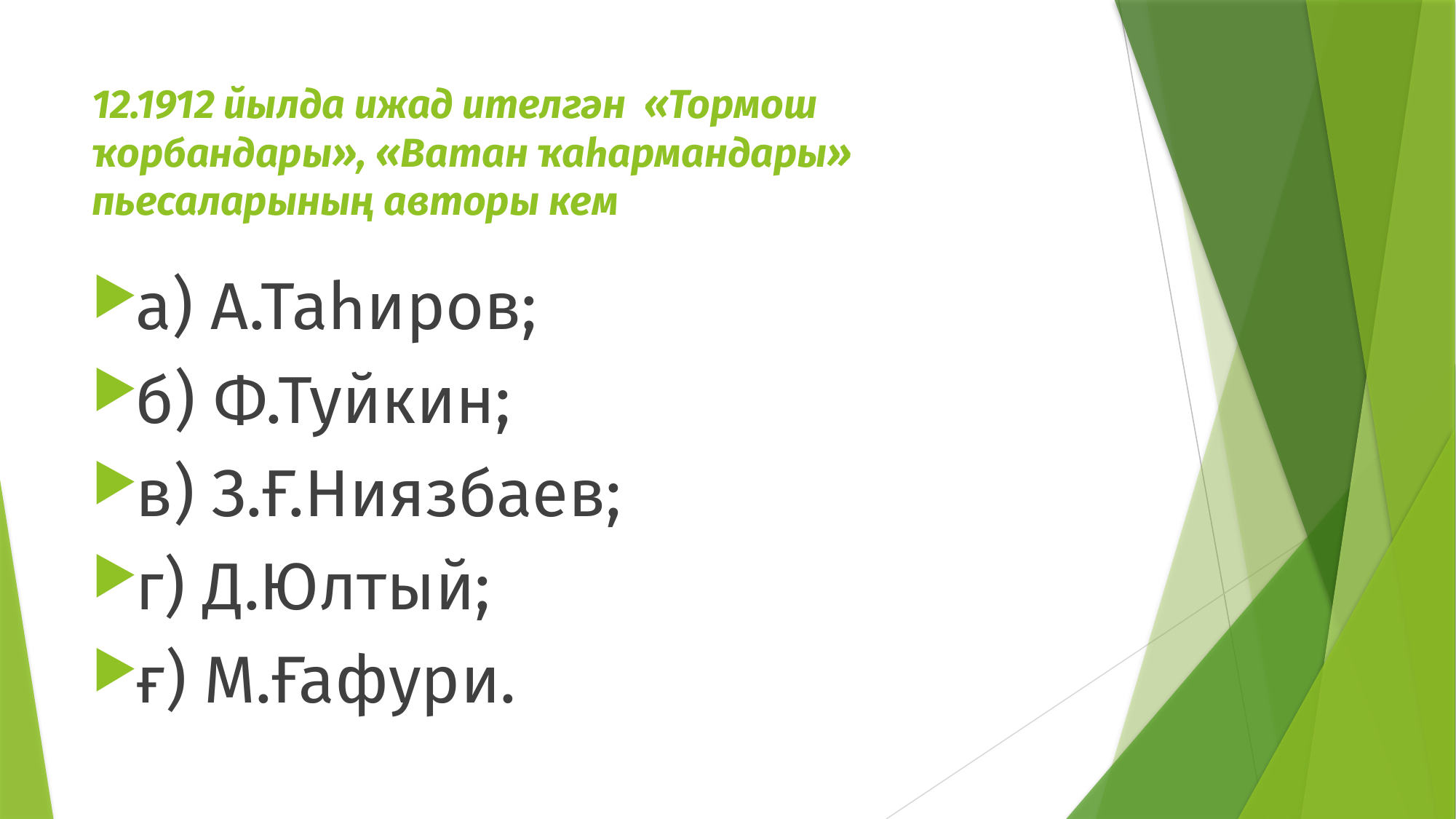

# 12.1912 йылда ижад ителгән  «Тормош ҡорбандары», «Ватан ҡаһармандары» пьесаларының авторы кем
а) А.Таһиров;
б) Ф.Туйкин;
в) З.Ғ.Ниязбаев;
г) Д.Юлтый;
ғ) М.Ғафури.